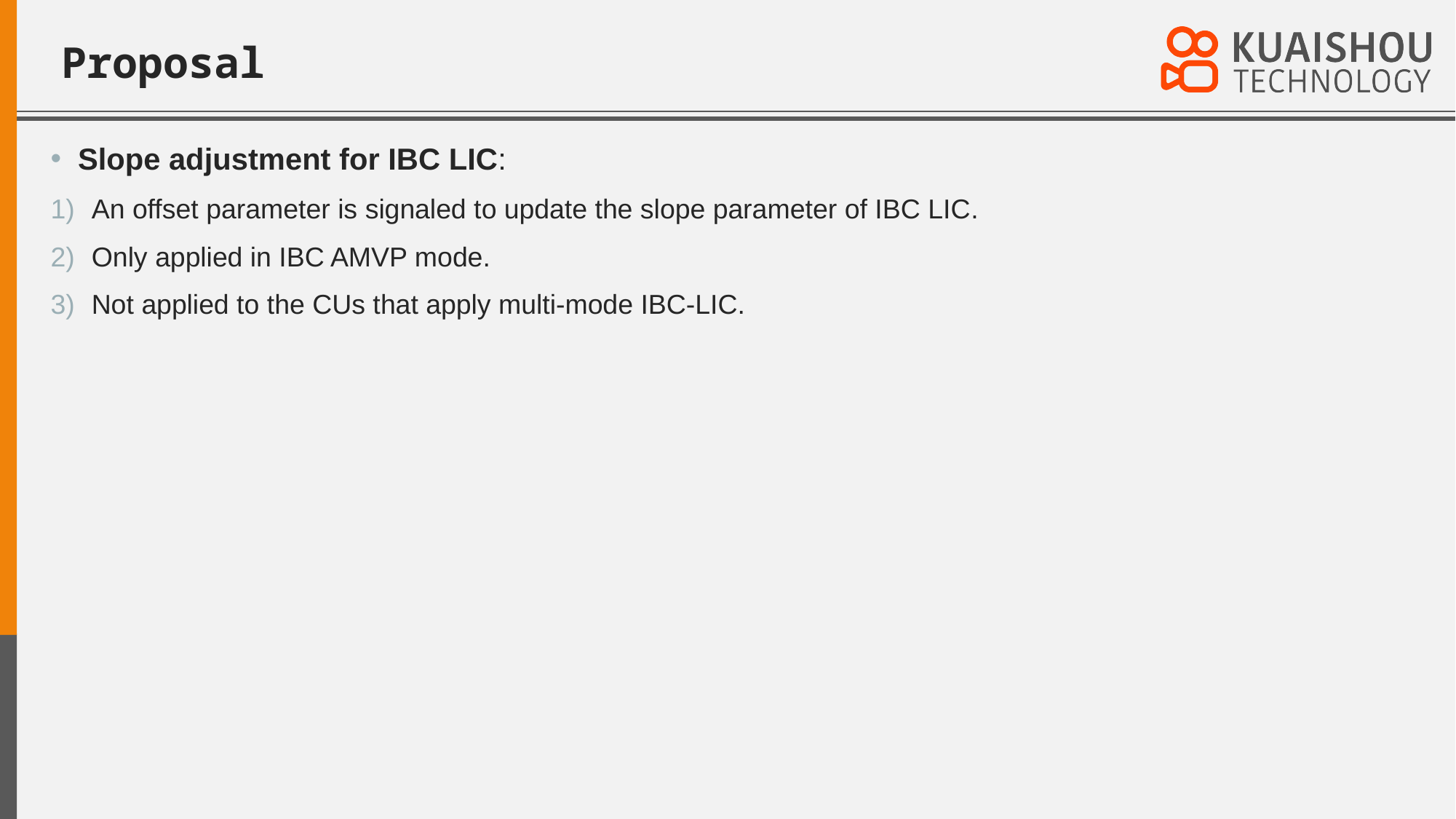

# Proposal
Slope adjustment for IBC LIC:
An offset parameter is signaled to update the slope parameter of IBC LIC.
Only applied in IBC AMVP mode.
Not applied to the CUs that apply multi-mode IBC-LIC.